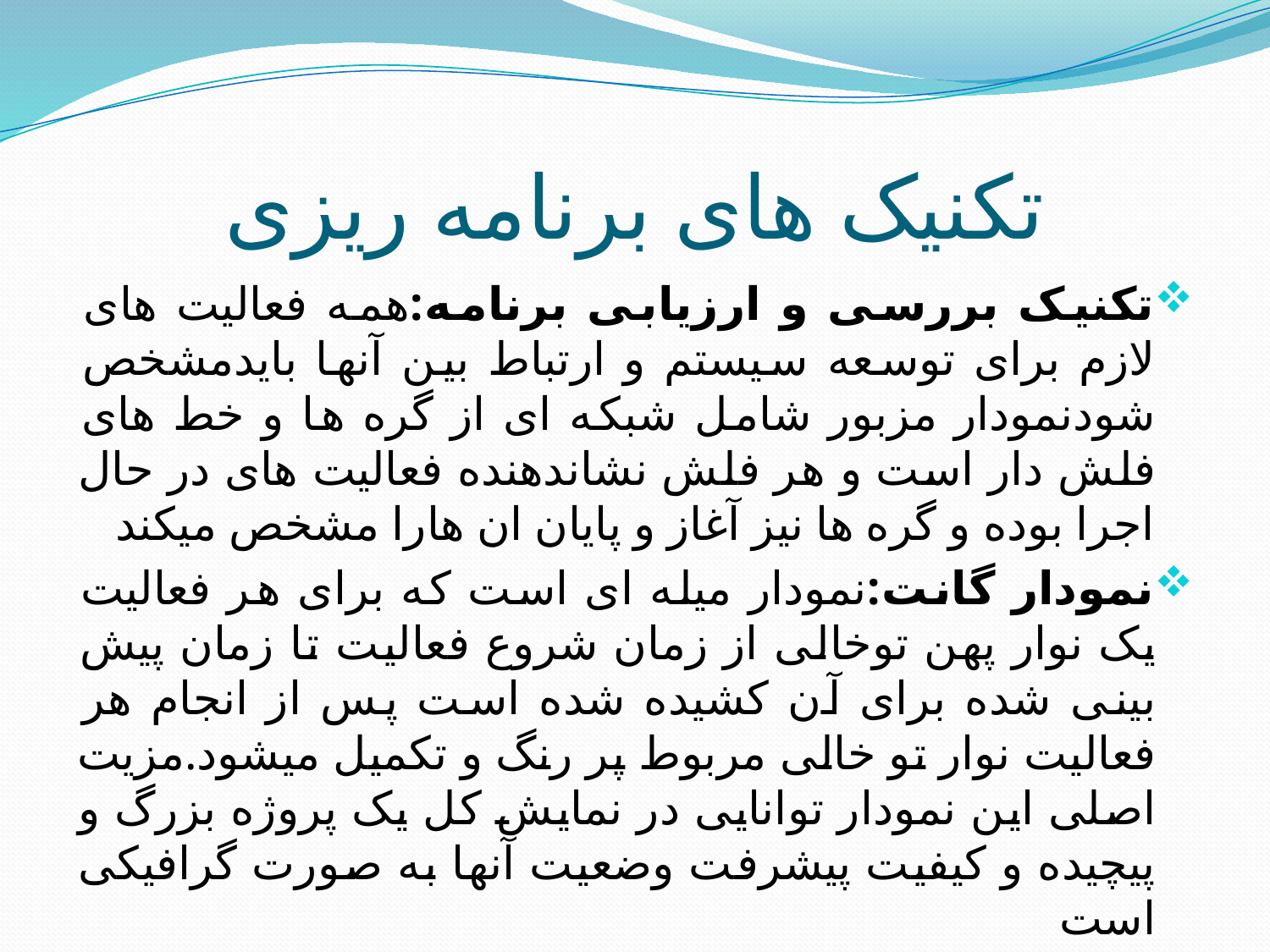

# تکنیک های برنامه ریزی
تکنیک بررسی و ارزیابی برنامه:همه فعالیت های لازم برای توسعه سیستم و ارتباط بین آنها بایدمشخص شودنمودار مزبور شامل شبکه ای از گره ها و خط های فلش دار است و هر فلش نشاندهنده فعالیت های در حال اجرا بوده و گره ها نیز آغاز و پایان ان هارا مشخص میکند
نمودار گانت:نمودار میله ای است که برای هر فعالیت یک نوار پهن توخالی از زمان شروع فعالیت تا زمان پیش بینی شده برای آن کشیده شده است پس از انجام هر فعالیت نوار تو خالی مربوط پر رنگ و تکمیل میشود.مزیت اصلی این نمودار توانایی در نمایش کل یک پروژه بزرگ و پیچیده و کیفیت پیشرفت وضعیت آنها به صورت گرافیکی است